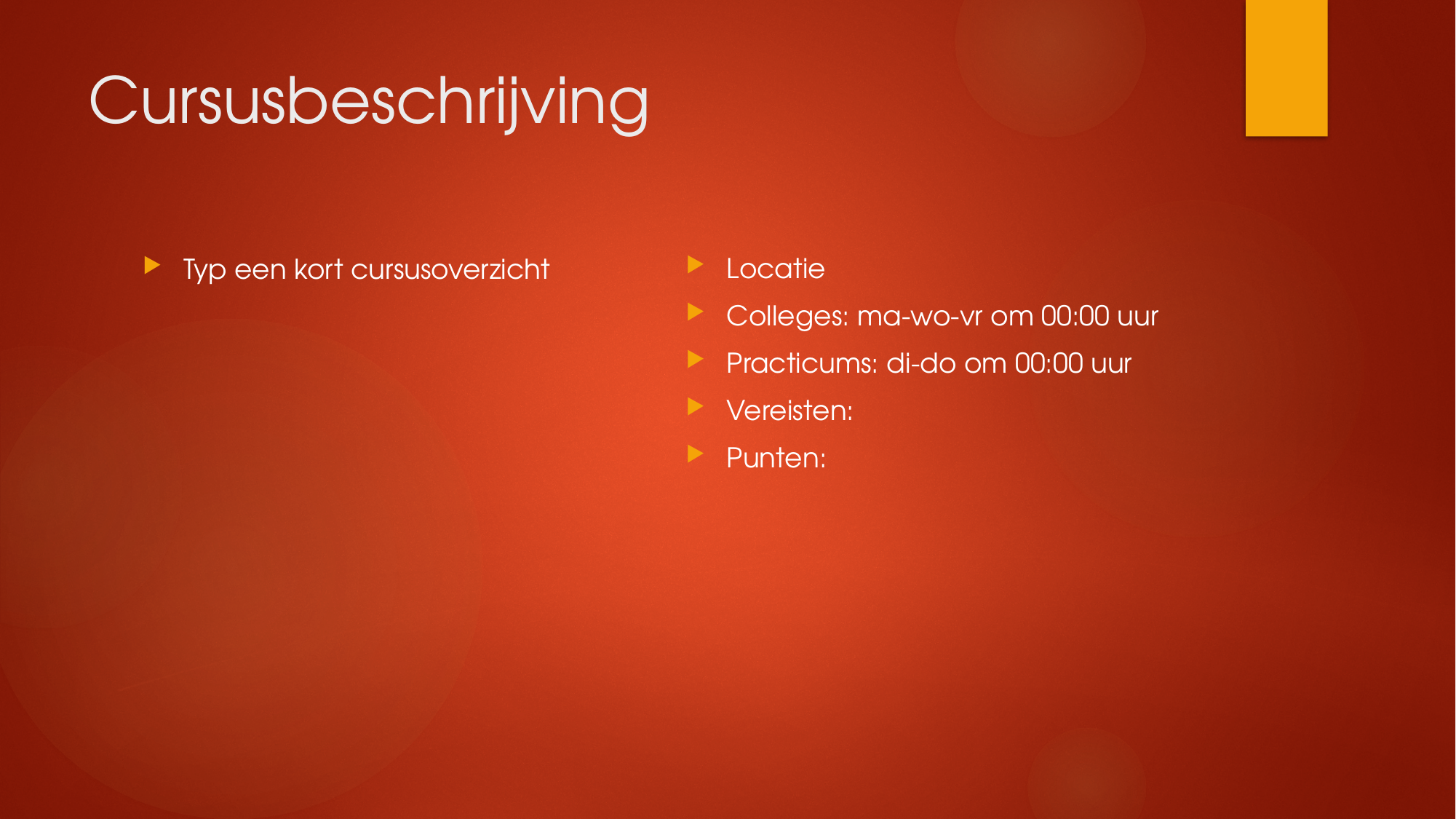

# Cursusbeschrijving
Locatie
Colleges: ma-wo-vr om 00:00 uur
Practicums: di-do om 00:00 uur
Vereisten:
Punten:
Typ een kort cursusoverzicht